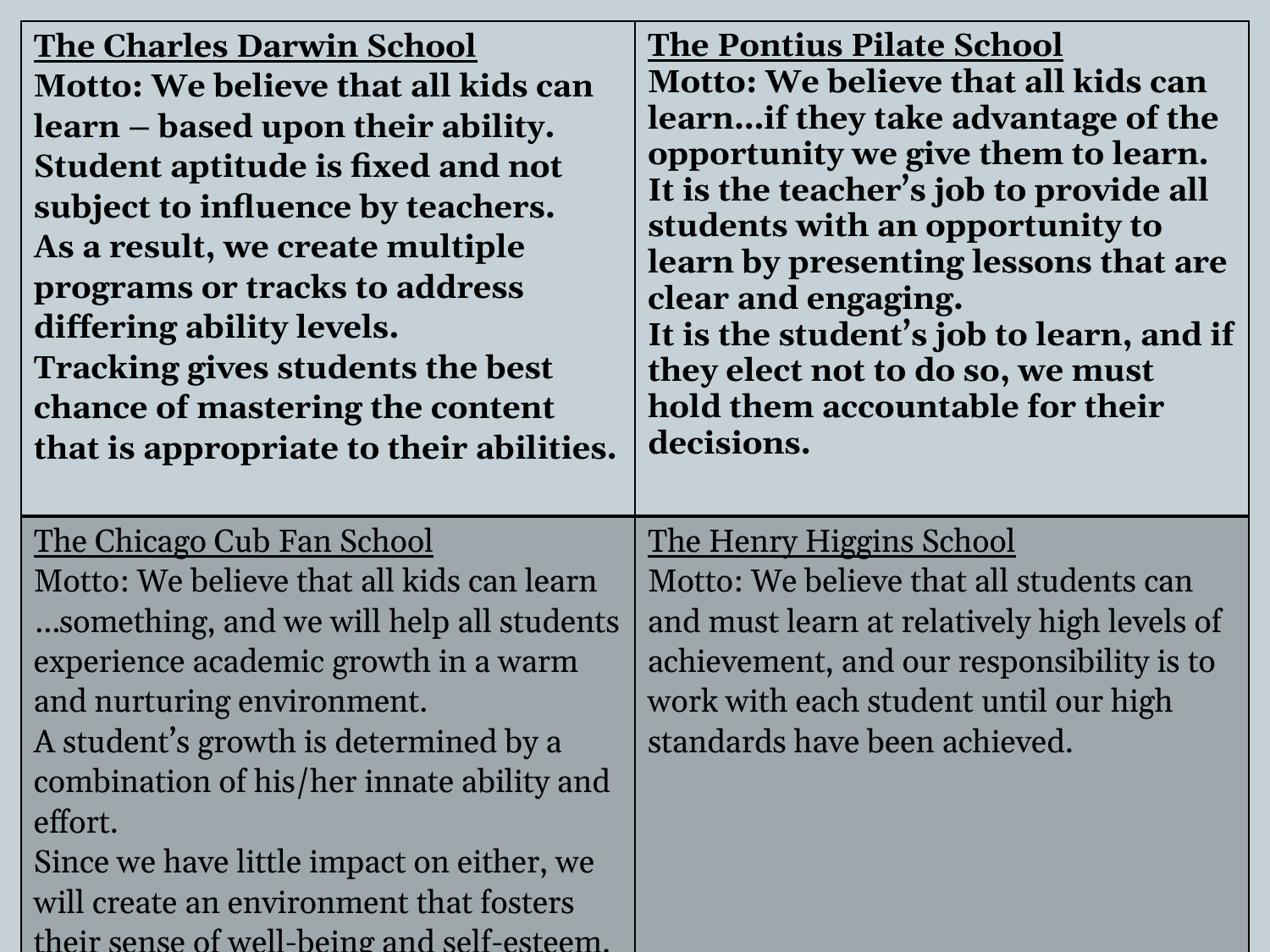

| The Charles Darwin School Motto: We believe that all kids can learn – based upon their ability. Student aptitude is fixed and not subject to influence by teachers. As a result, we create multiple programs or tracks to address differing ability levels. Tracking gives students the best chance of mastering the content that is appropriate to their abilities. | The Pontius Pilate School Motto: We believe that all kids can learn…if they take advantage of the opportunity we give them to learn. It is the teacher’s job to provide all students with an opportunity to learn by presenting lessons that are clear and engaging. It is the student’s job to learn, and if they elect not to do so, we must hold them accountable for their decisions. |
| --- | --- |
| The Chicago Cub Fan School Motto: We believe that all kids can learn …something, and we will help all students experience academic growth in a warm and nurturing environment. A student’s growth is determined by a combination of his/her innate ability and effort. Since we have little impact on either, we will create an environment that fosters their sense of well-being and self-esteem. | The Henry Higgins School Motto: We believe that all students can and must learn at relatively high levels of achievement, and our responsibility is to work with each student until our high standards have been achieved. |